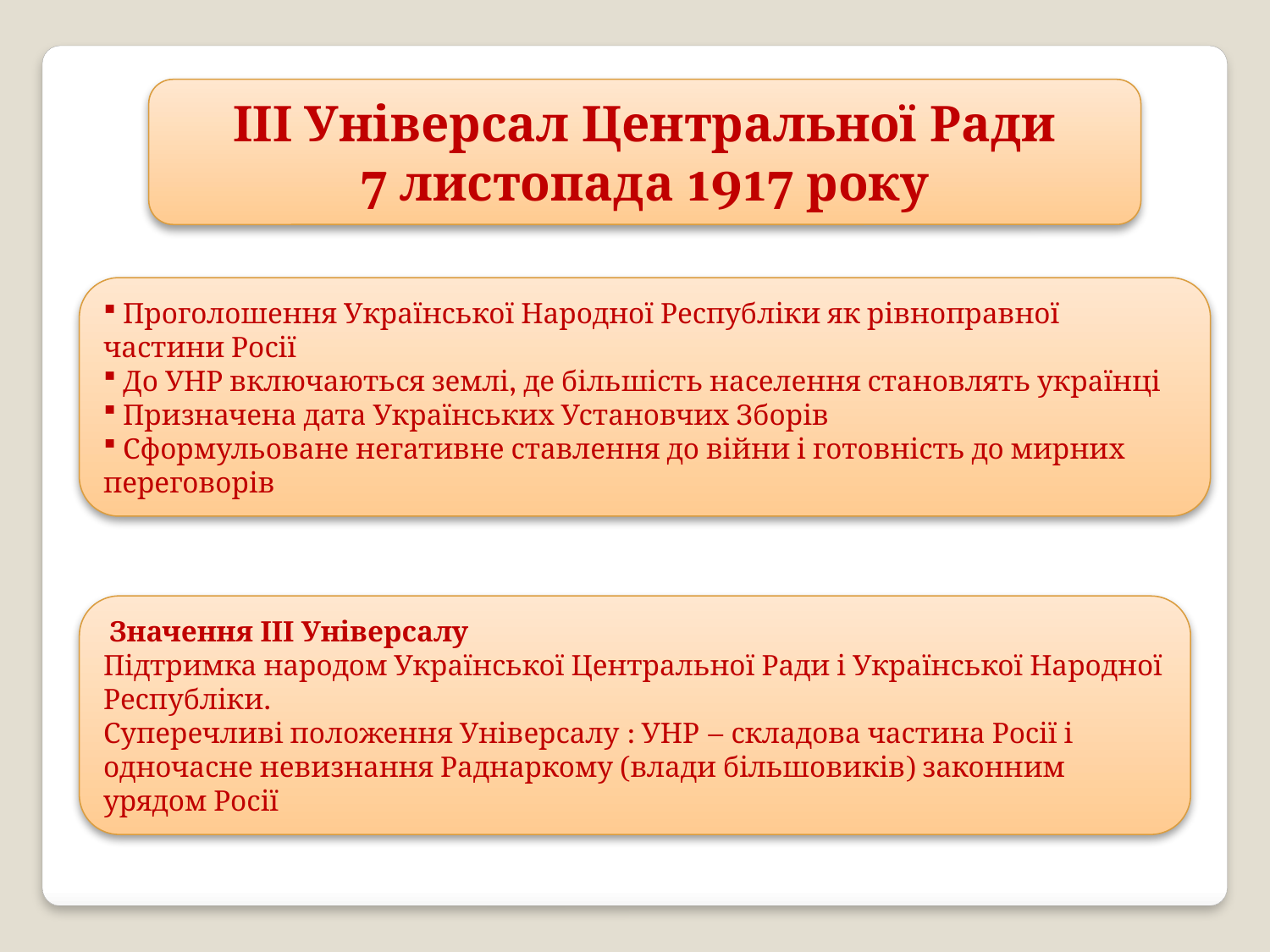

ІІІ Універсал Центральної Ради
7 листопада 1917 року
 Проголошення Української Народної Республіки як рівноправної частини Росії
 До УНР включаються землі, де більшість населення становлять українці
 Призначена дата Українських Установчих Зборів
 Сформульоване негативне ставлення до війни і готовність до мирних переговорів
 Значення ІІІ Універсалу
Підтримка народом Української Центральної Ради і Української Народної Республіки.
Суперечливі положення Універсалу : УНР – складова частина Росії і одночасне невизнання Раднаркому (влади більшовиків) законним урядом Росії